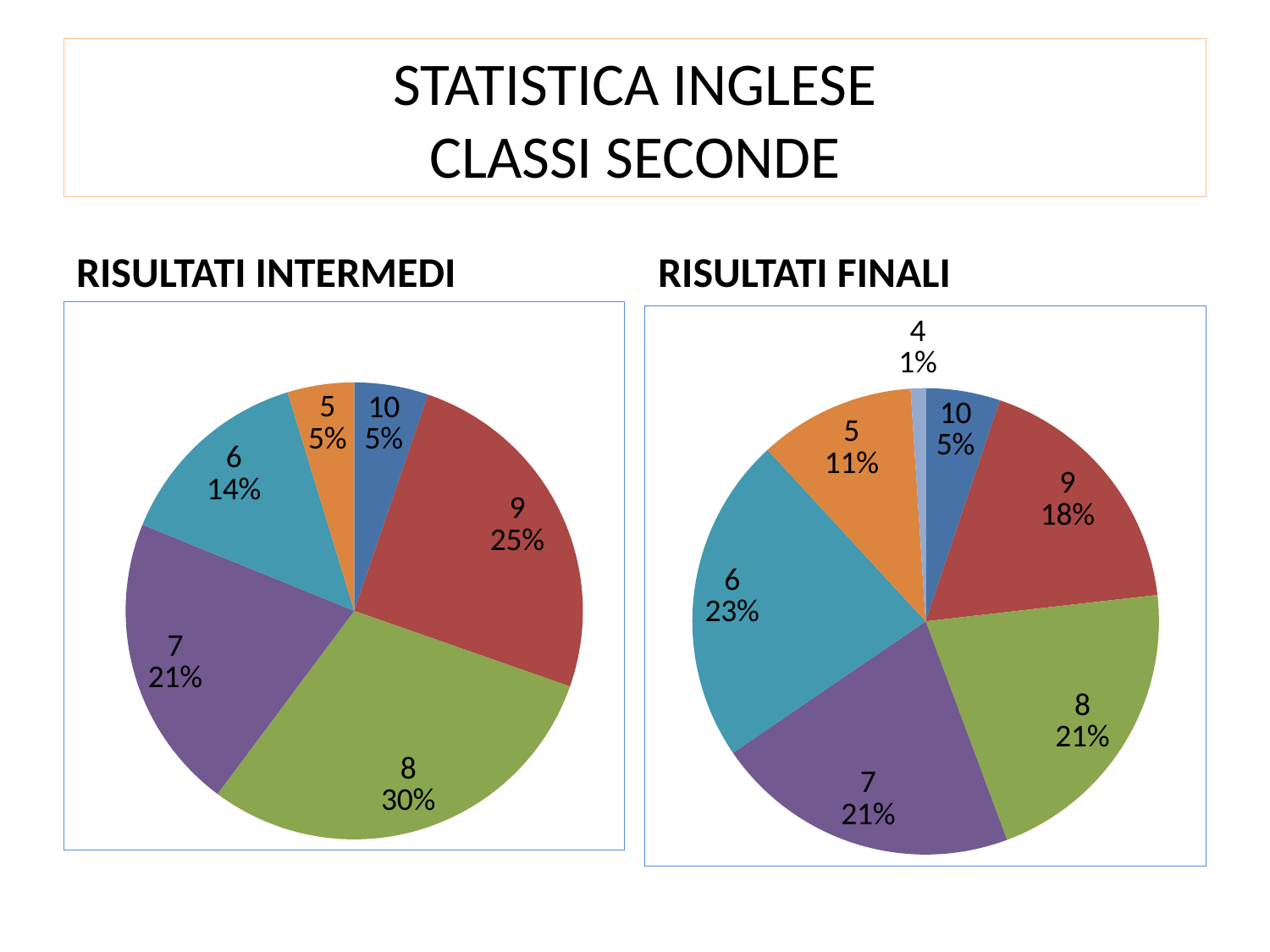

# STATISTICA INGLESE CLASSI SECONDE
RISULTATI INTERMEDI
RISULTATI FINALI

### Chart

| Category | C.SECONDE |
|---|---|
| 10 | 10.0 |
| 9 | 48.0 |
| 8 | 57.0 |
| 7 | 40.0 |
| 6 | 27.0 |
| 5 | 9.0 |
| 4 | 0.0 |

### Chart

| Category | C.SECONDE |
|---|---|
| 10 | 10.0 |
| 9 | 35.0 |
| 8 | 41.0 |
| 7 | 41.0 |
| 6 | 44.0 |
| 5 | 21.0 |
| 4 | 2.0 |